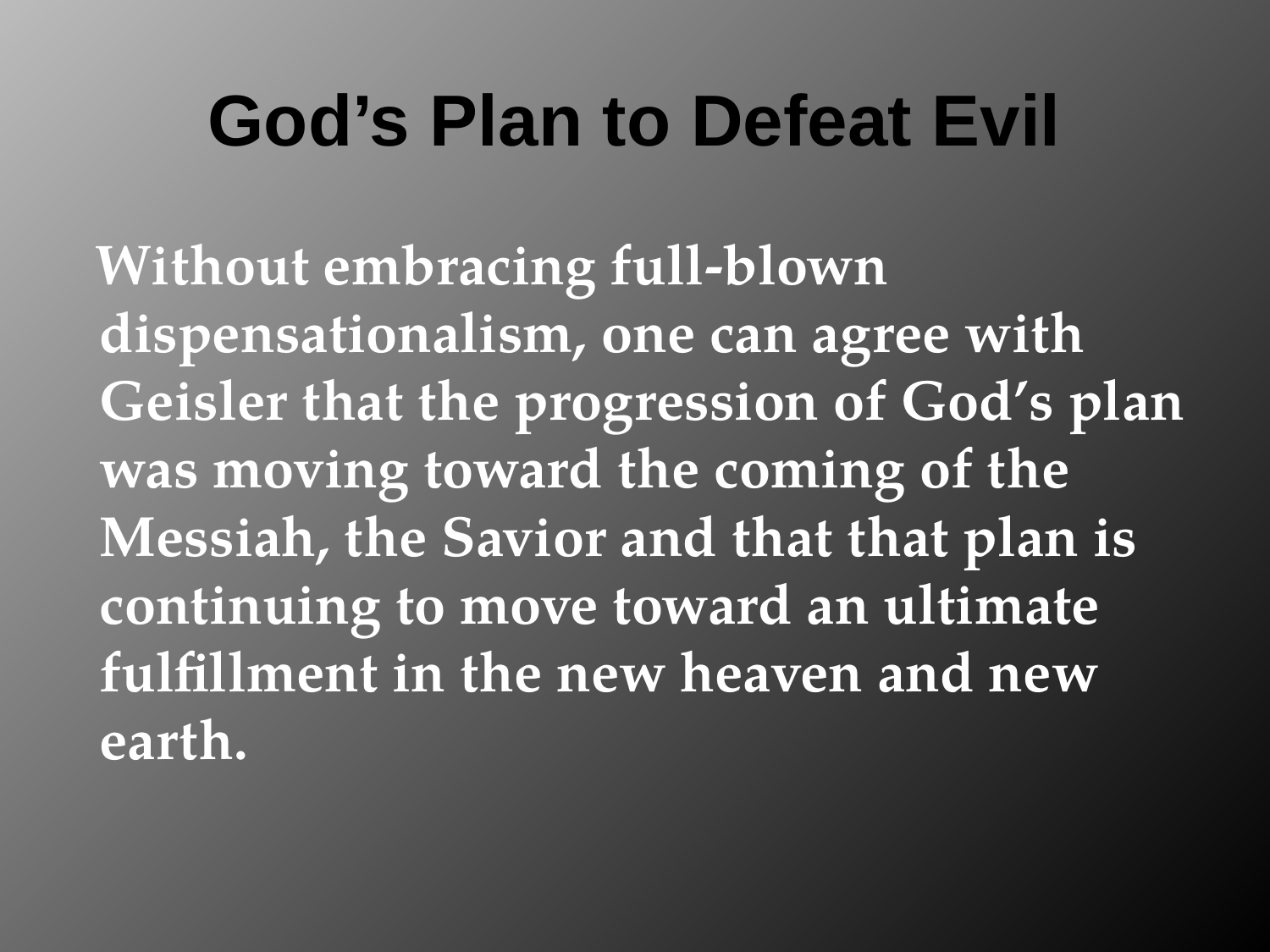

# God’s Plan to Defeat Evil
Without embracing full-blown dispensationalism, one can agree with Geisler that the progression of God’s plan was moving toward the coming of the Messiah, the Savior and that that plan is continuing to move toward an ultimate fulfillment in the new heaven and new earth.